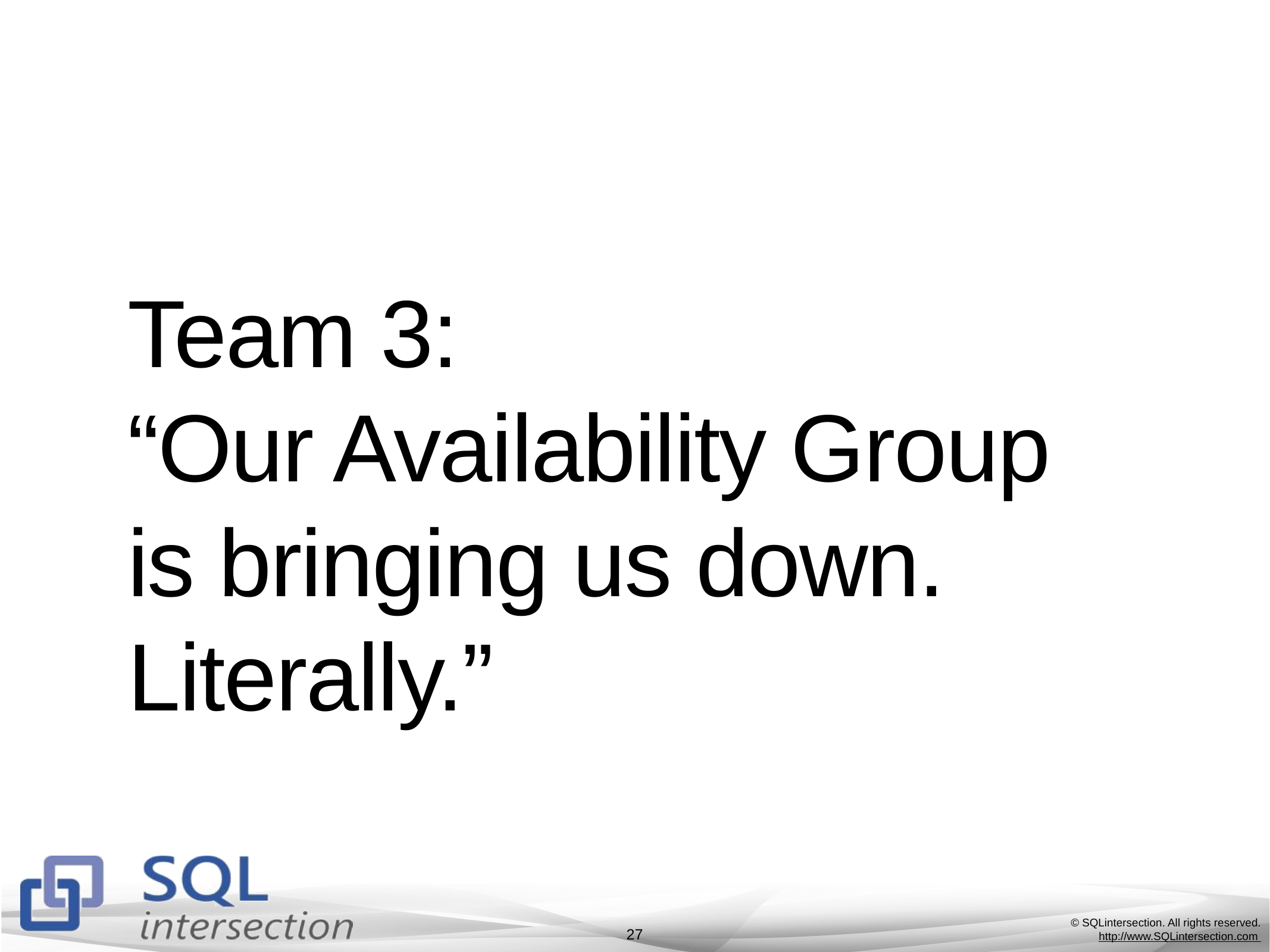

# Team 3: “Our Availability Group is bringing us down. Literally.”